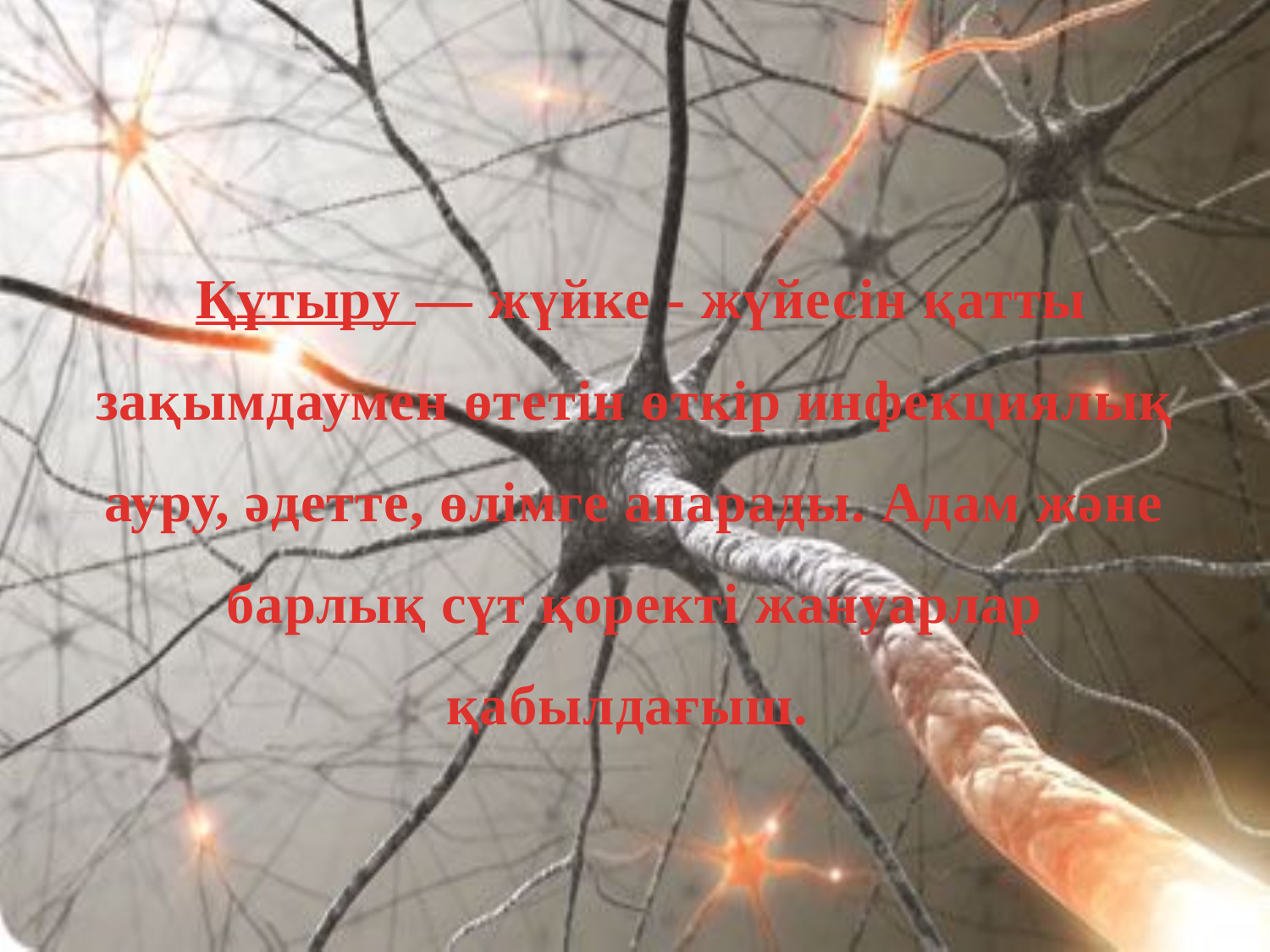

Құтыру — жүйке - жүйесін қатты зақымдаумен өтетін өткір инфекциялық ауру, әдетте, өлімге апарады. Адам және барлық сүт қоректі жануарлар қабылдағыш.